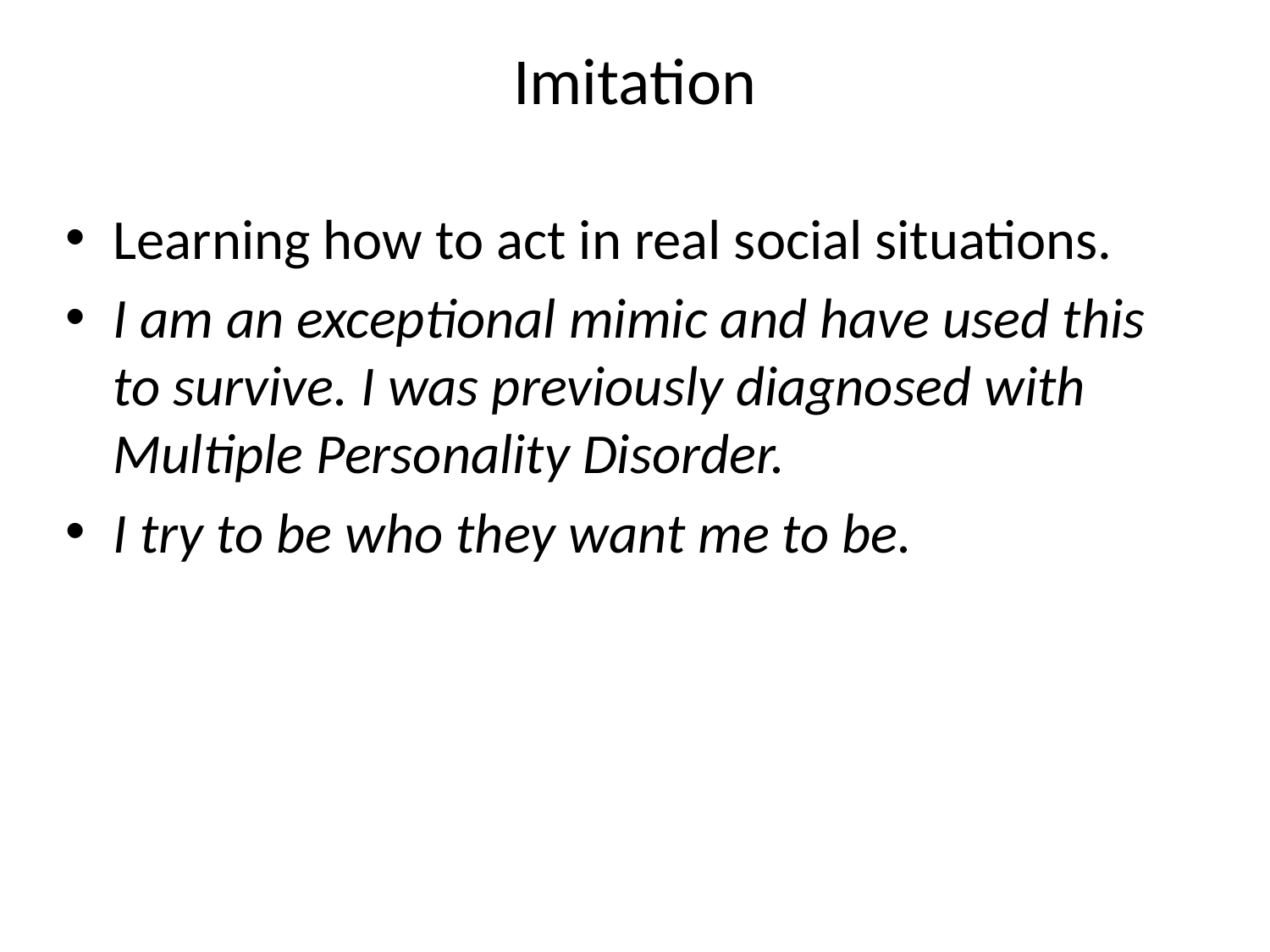

# Imitation
Learning how to act in real social situations.
I am an exceptional mimic and have used this to survive. I was previously diagnosed with Multiple Personality Disorder.
I try to be who they want me to be.